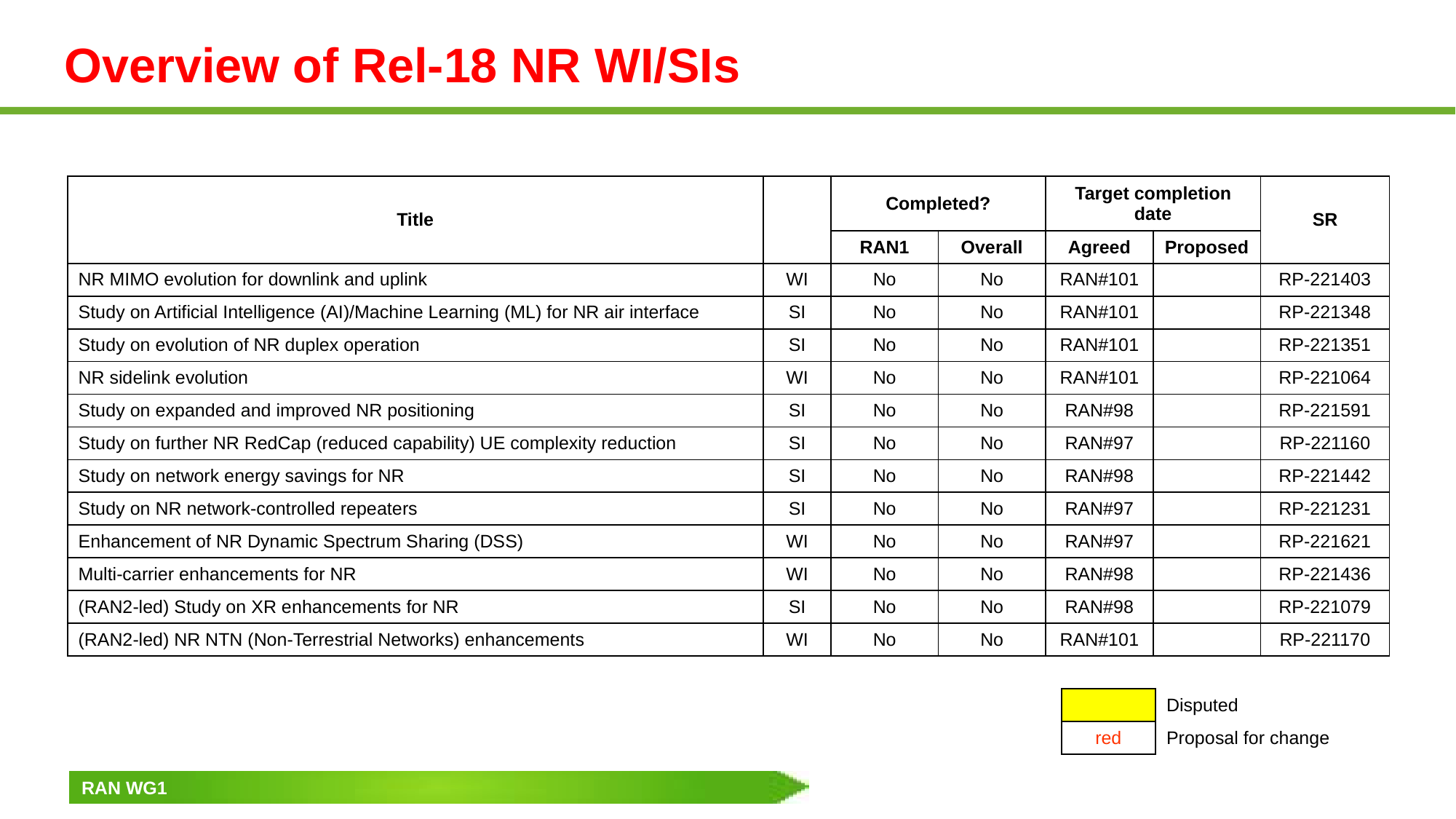

# Overview of Rel-18 NR WI/SIs
| Title |  | Completed? |  | Target completion date |  | SR |
| --- | --- | --- | --- | --- | --- | --- |
|  |  | RAN1 | Overall | Agreed | Proposed |  |
| NR MIMO evolution for downlink and uplink | WI | No | No | RAN#101 |  | RP-221403 |
| Study on Artificial Intelligence (AI)/Machine Learning (ML) for NR air interface | SI | No | No | RAN#101 |  | RP-221348 |
| Study on evolution of NR duplex operation | SI | No | No | RAN#101 |  | RP-221351 |
| NR sidelink evolution | WI | No | No | RAN#101 |  | RP-221064 |
| Study on expanded and improved NR positioning | SI | No | No | RAN#98 |  | RP-221591 |
| Study on further NR RedCap (reduced capability) UE complexity reduction | SI | No | No | RAN#97 |  | RP-221160 |
| Study on network energy savings for NR | SI | No | No | RAN#98 |  | RP-221442 |
| Study on NR network-controlled repeaters | SI | No | No | RAN#97 |  | RP-221231 |
| Enhancement of NR Dynamic Spectrum Sharing (DSS) | WI | No | No | RAN#97 |  | RP-221621 |
| Multi-carrier enhancements for NR | WI | No | No | RAN#98 |  | RP-221436 |
| (RAN2-led) Study on XR enhancements for NR | SI | No | No | RAN#98 |  | RP-221079 |
| (RAN2-led) NR NTN (Non-Terrestrial Networks) enhancements | WI | No | No | RAN#101 |  | RP-221170 |
|  | Disputed |
| --- | --- |
| red | Proposal for change |